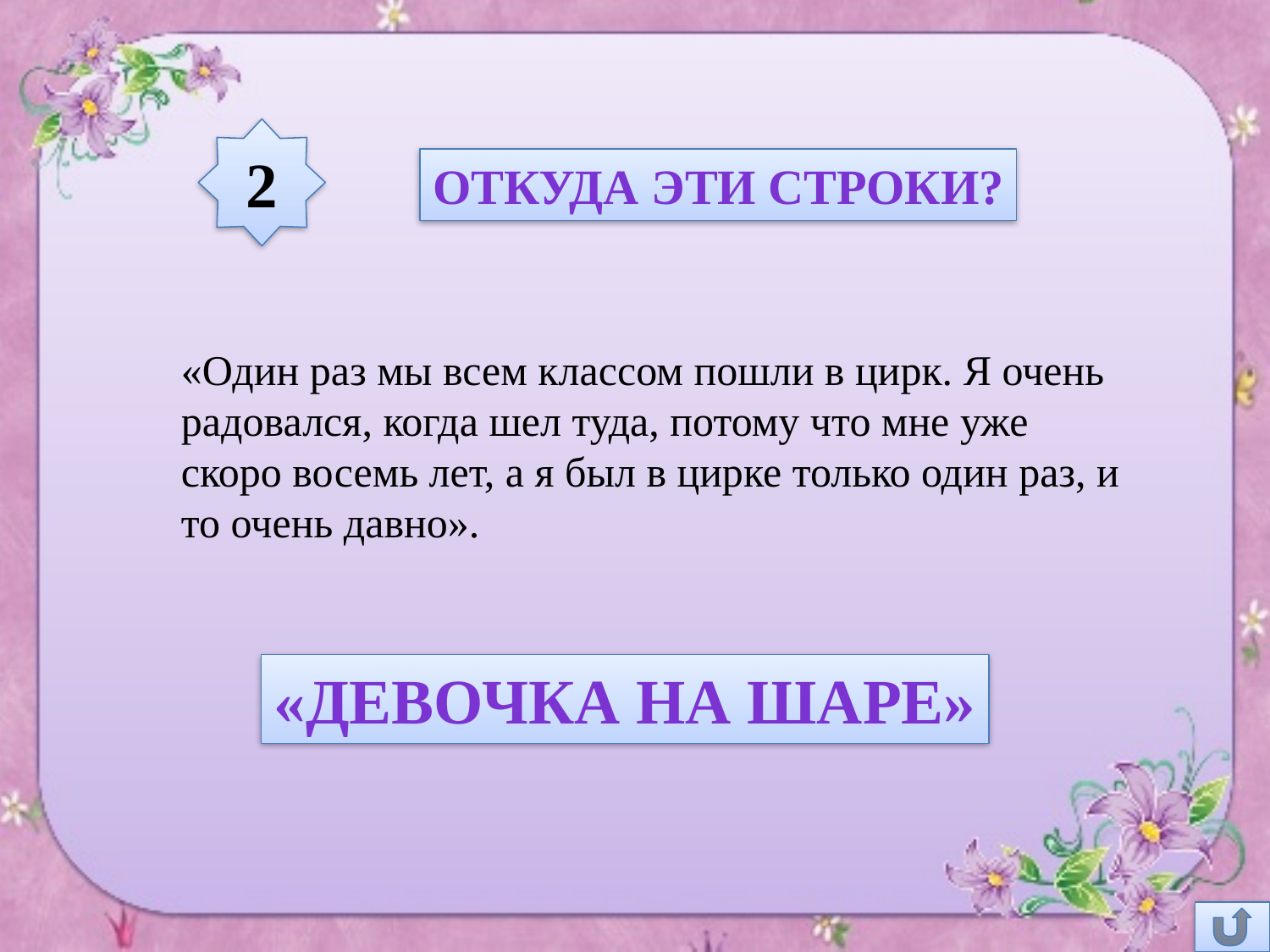

2
Откуда эти строки?
«Один раз мы всем классом пошли в цирк. Я очень радовался, когда шел туда, потому что мне уже скоро восемь лет, а я был в цирке только один раз, и то очень давно».
«Девочка на шаре»